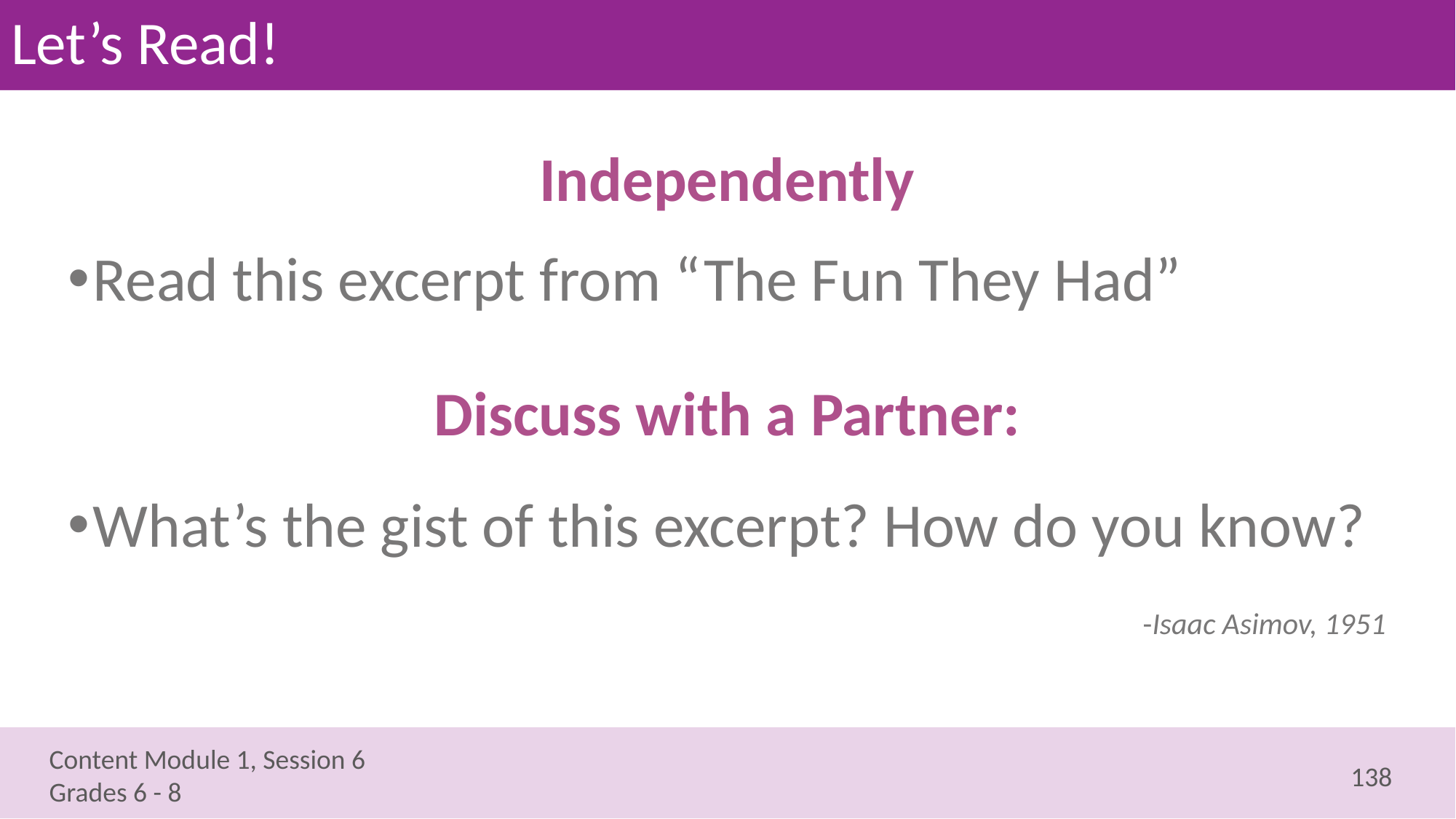

# Let’s Read!

Independently

Read this excerpt from “The Fun They Had”

Discuss with a Partner:

What’s the gist of this excerpt? How do you know?

-Isaac Asimov, 1951
138